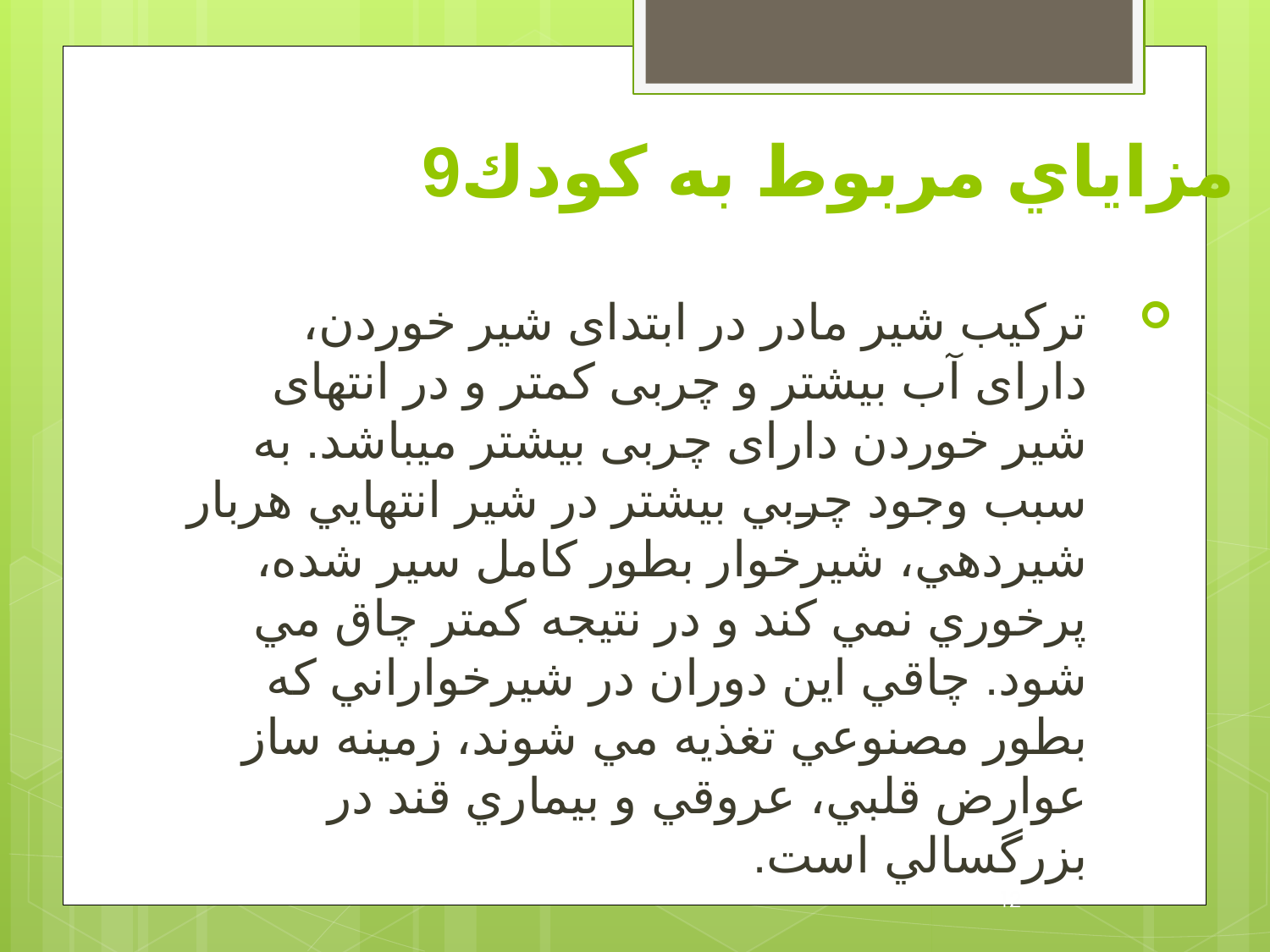

# مزاياي مربوط به كودك9
ترکيب شير مادر در ابتدای شير خوردن، دارای آب بيشتر و چربی کمتر و در انتهای شير خوردن دارای چربی بيشتر ميباشد. به سبب وجود چربي بيشتر در شير انتهايي هربار شيردهي، شيرخوار بطور كامل سير شده، پرخوري نمي كند و در نتيجه كمتر چاق مي شود. چاقي اين دوران در شيرخواراني كه بطور مصنوعي تغذيه مي شوند، زمينه ساز عوارض قلبي، عروقي و بيماري قند در بزرگسالي است.

12